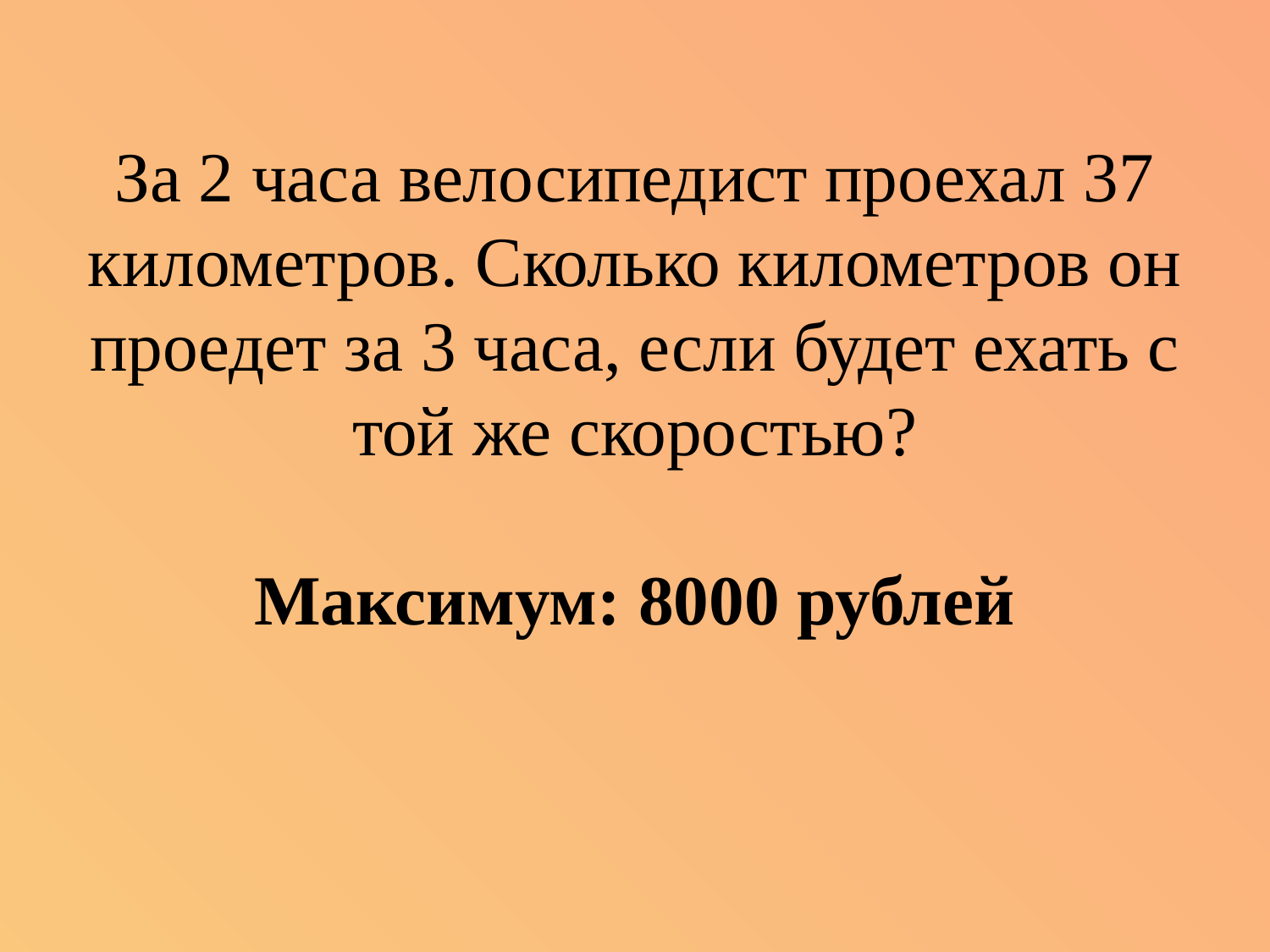

# За 2 часа велосипедист проехал 37 километров. Сколько километров он проедет за 3 часа, если будет ехать с той же скоростью? Максимум: 8000 рублей